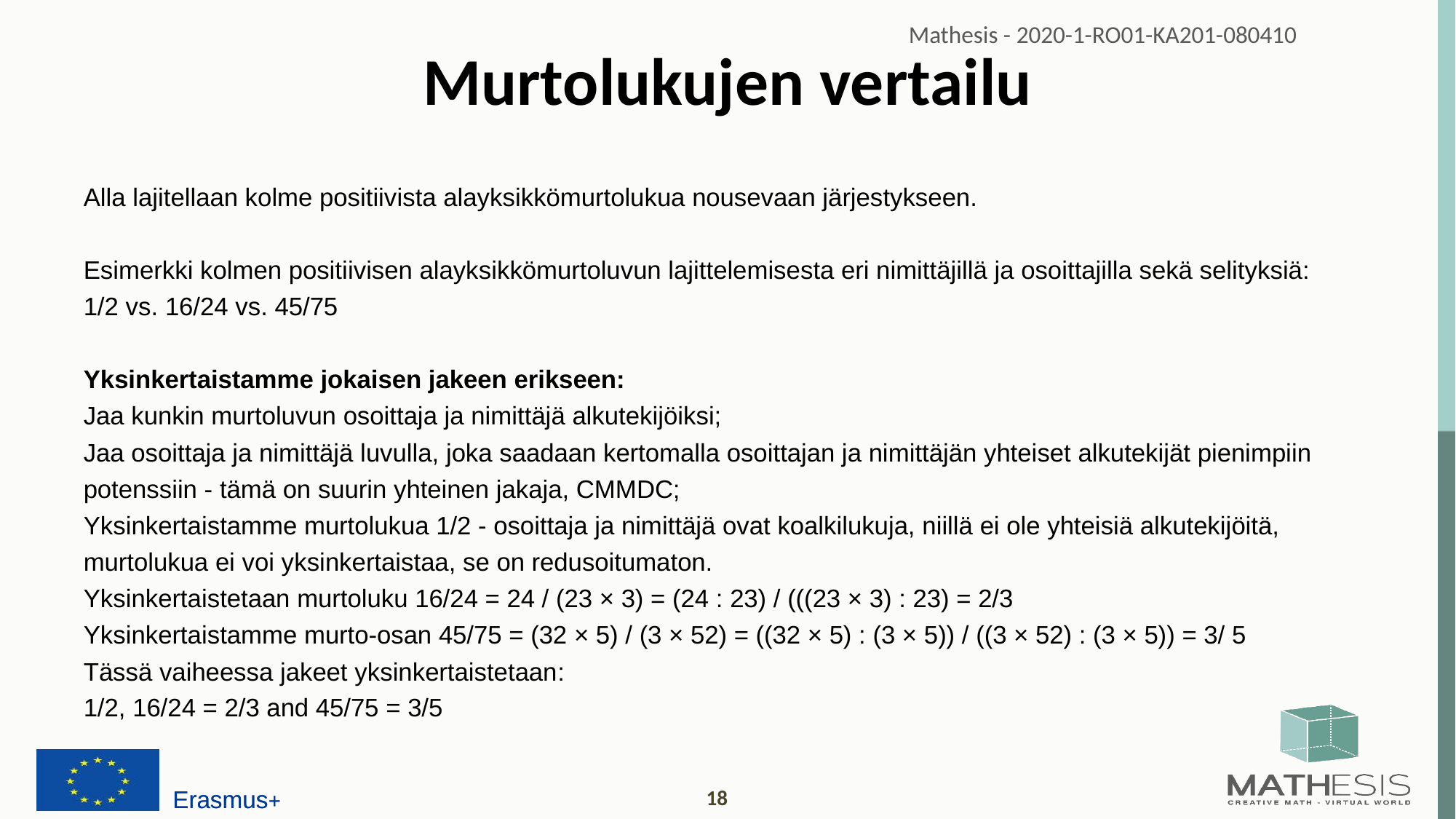

# Murtolukujen vertailu
Alla lajitellaan kolme positiivista alayksikkömurtolukua nousevaan järjestykseen.

Esimerkki kolmen positiivisen alayksikkömurtoluvun lajittelemisesta eri nimittäjillä ja osoittajilla sekä selityksiä:
1/2 vs. 16/24 vs. 45/75

Yksinkertaistamme jokaisen jakeen erikseen:
Jaa kunkin murtoluvun osoittaja ja nimittäjä alkutekijöiksi;
Jaa osoittaja ja nimittäjä luvulla, joka saadaan kertomalla osoittajan ja nimittäjän yhteiset alkutekijät pienimpiin potenssiin - tämä on suurin yhteinen jakaja, CMMDC;
Yksinkertaistamme murtolukua 1/2 - osoittaja ja nimittäjä ovat koalkilukuja, niillä ei ole yhteisiä alkutekijöitä, murtolukua ei voi yksinkertaistaa, se on redusoitumaton.
Yksinkertaistetaan murtoluku 16/24 = 24 / (23 × 3) = (24 : 23) / (((23 × 3) : 23) = 2/3
Yksinkertaistamme murto-osan 45/75 = (32 × 5) / (3 × 52) = ((32 × 5) : (3 × 5)) / ((3 × 52) : (3 × 5)) = 3/ 5
Tässä vaiheessa jakeet yksinkertaistetaan:
1/2, 16/24 = 2/3 and 45/75 = 3/5